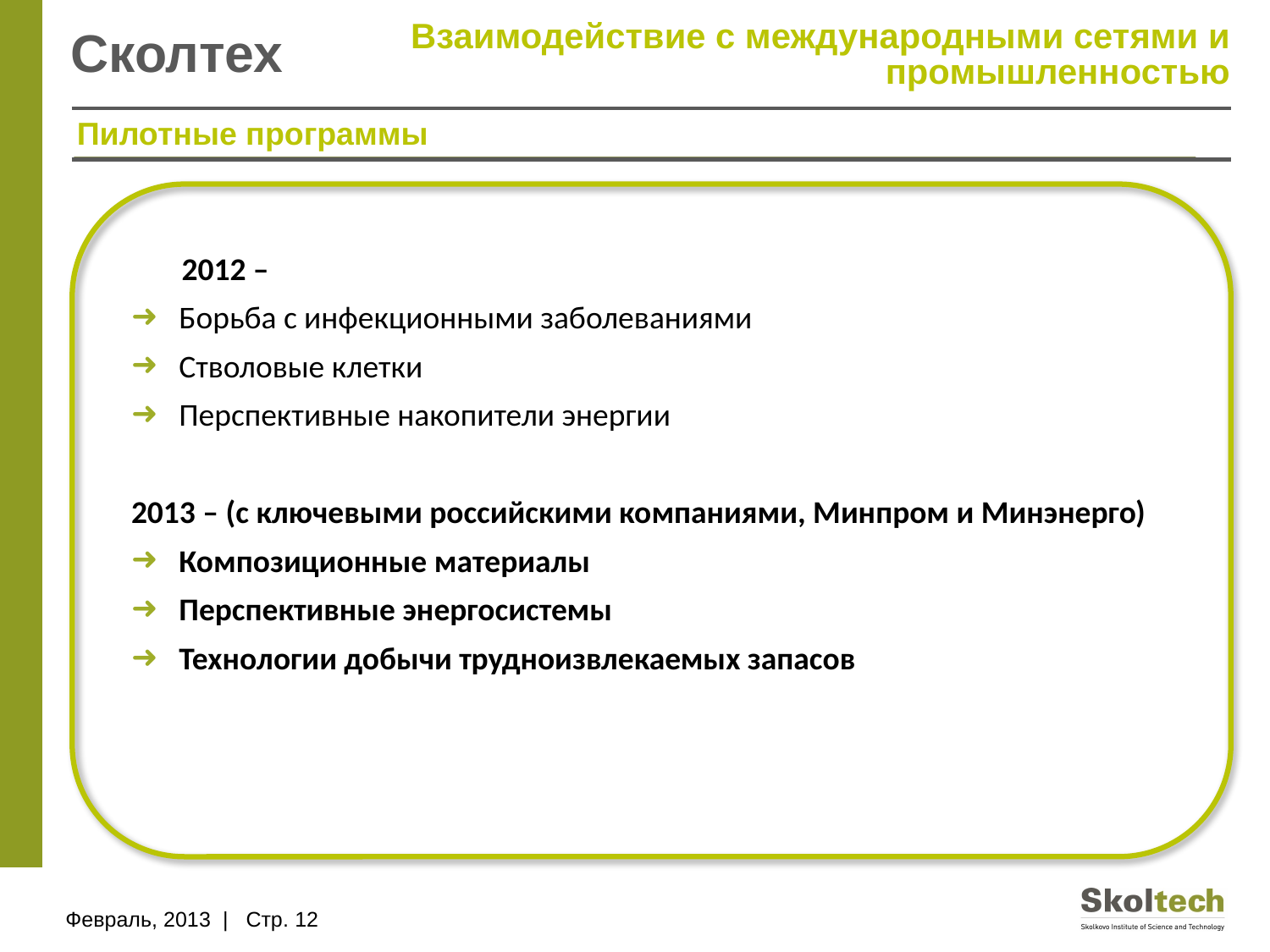

Взаимодействие с международными сетями и промышленностью
# Сколтех
Пилотные программы

       2012 –
Борьба с инфекционными заболеваниями
Стволовые клетки
Перспективные накопители энергии

2013 – (с ключевыми российскими компаниями, Минпром и Минэнерго)
Композиционные материалы
Перспективные энергосистемы
Технологии добычи трудноизвлекаемых запасов
Февраль, 2013  |   Стр. 12